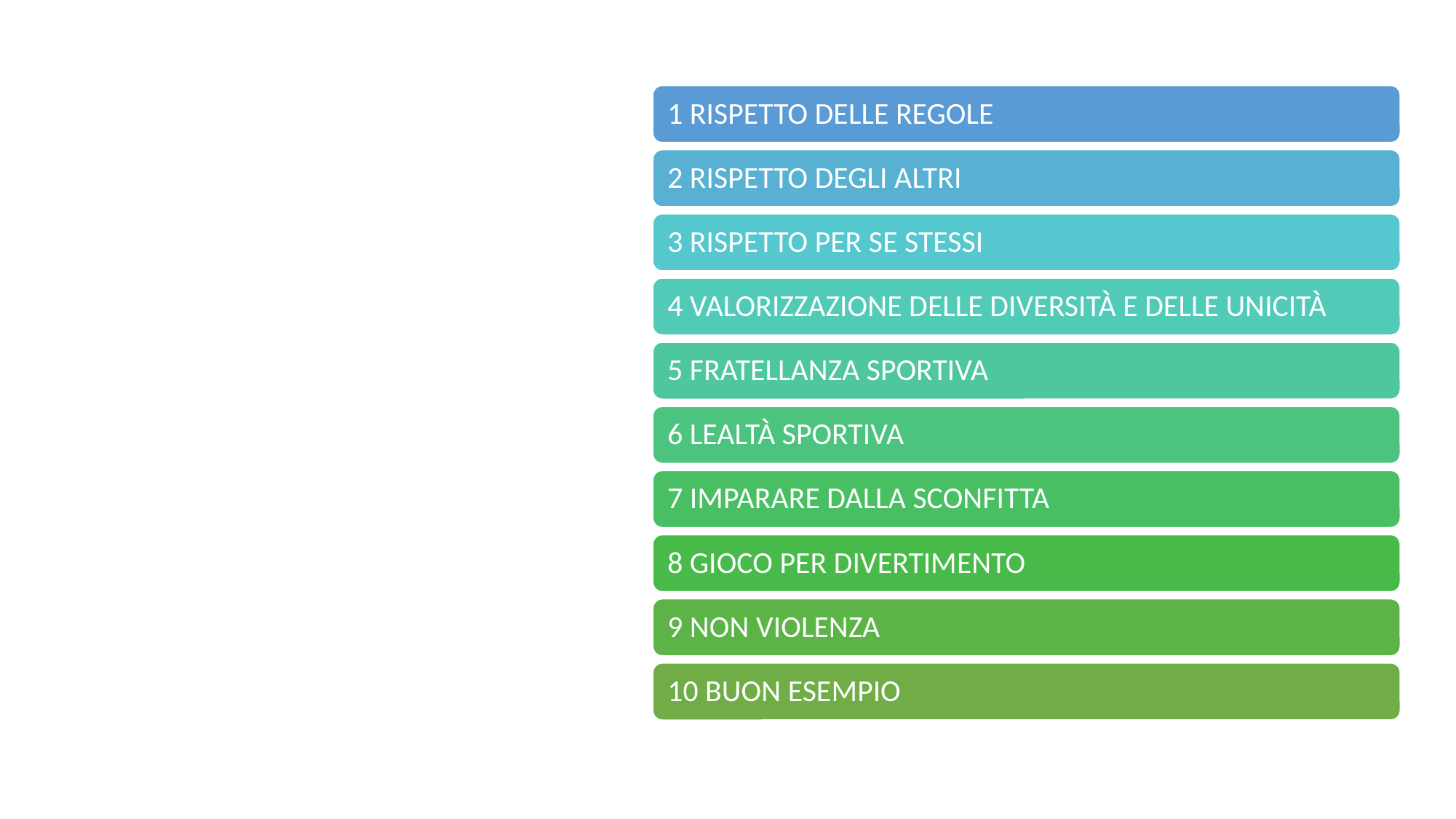

# ALL.1: LE REGOLE DEL FAIR PLAY
1 RISPETTO DELLE REGOLE
2 RISPETTO DEGLI ALTRI
3 RISPETTO PER SE STESSI
4 VALORIZZAZIONE DELLE DIVERSITÀ E DELLE UNICITÀ
5 FRATELLANZA SPORTIVA
6 LEALTÀ SPORTIVA
7 IMPARARE DALLA SCONFITTA
8 GIOCO PER DIVERTIMENTO
9 NON VIOLENZA
10 BUON ESEMPIO